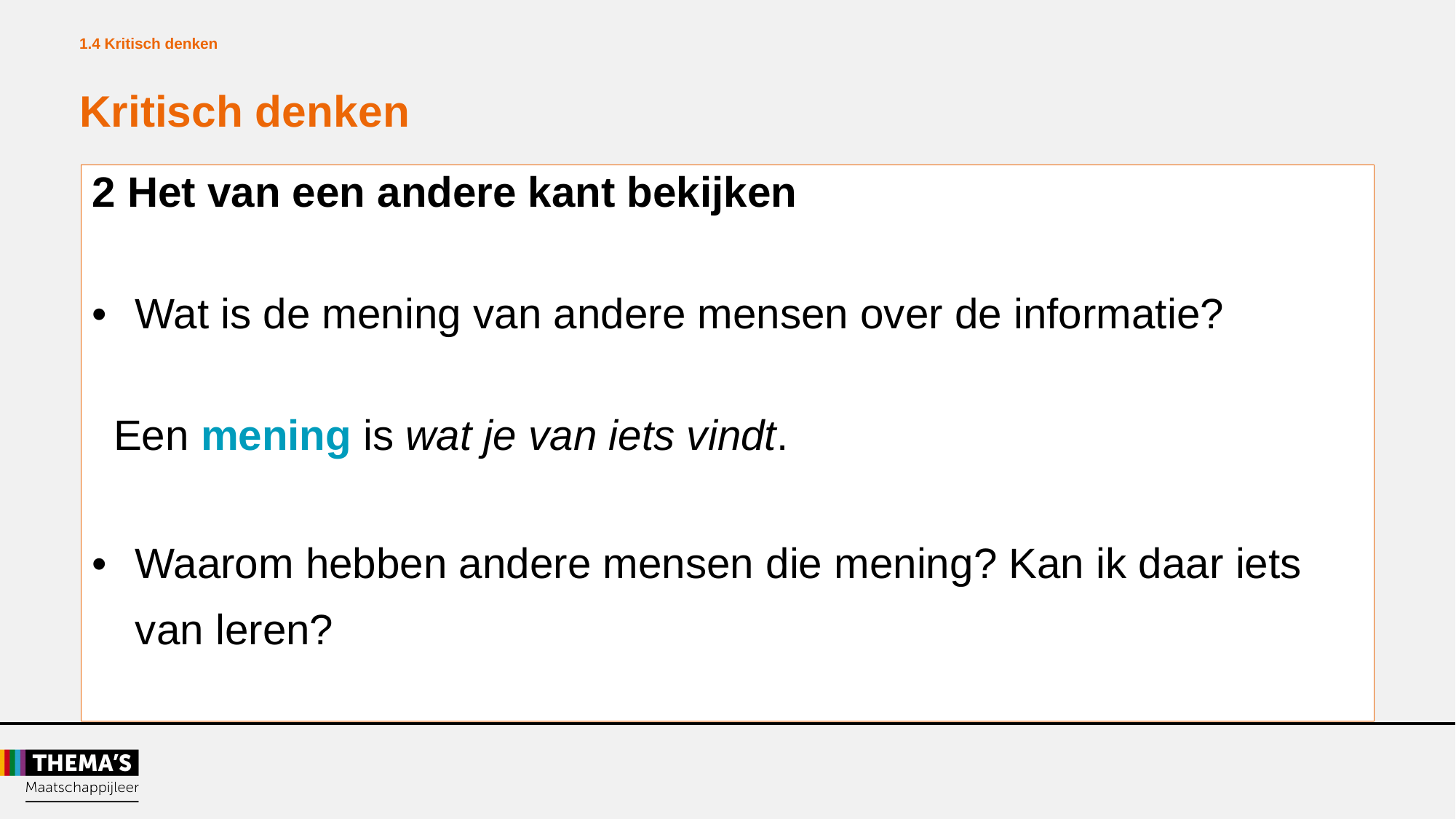

1.4 Kritisch denken
Kritisch denken
2 Het van een andere kant bekijken

• 	Wat is de mening van andere mensen over de informatie?

Een mening is wat je van iets vindt.

• 	Waarom hebben andere mensen die mening? Kan ik daar iets
	van leren?